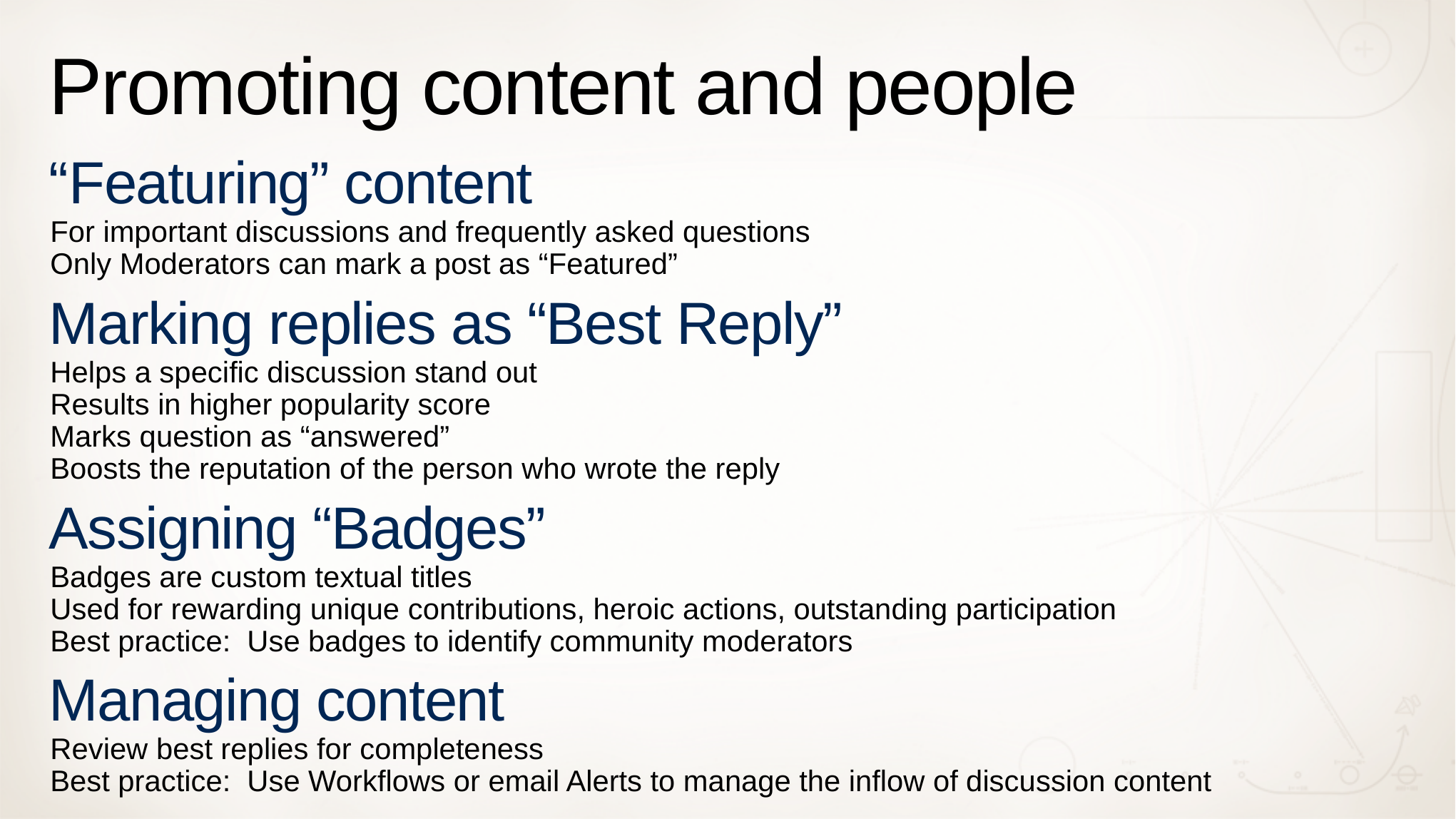

# Promoting content and people
“Featuring” content
For important discussions and frequently asked questions
Only Moderators can mark a post as “Featured”
Marking replies as “Best Reply”
Helps a specific discussion stand out
Results in higher popularity score
Marks question as “answered”
Boosts the reputation of the person who wrote the reply
Assigning “Badges”
Badges are custom textual titles
Used for rewarding unique contributions, heroic actions, outstanding participation
Best practice:  Use badges to identify community moderators
Managing content
Review best replies for completeness
Best practice:  Use Workflows or email Alerts to manage the inflow of discussion content